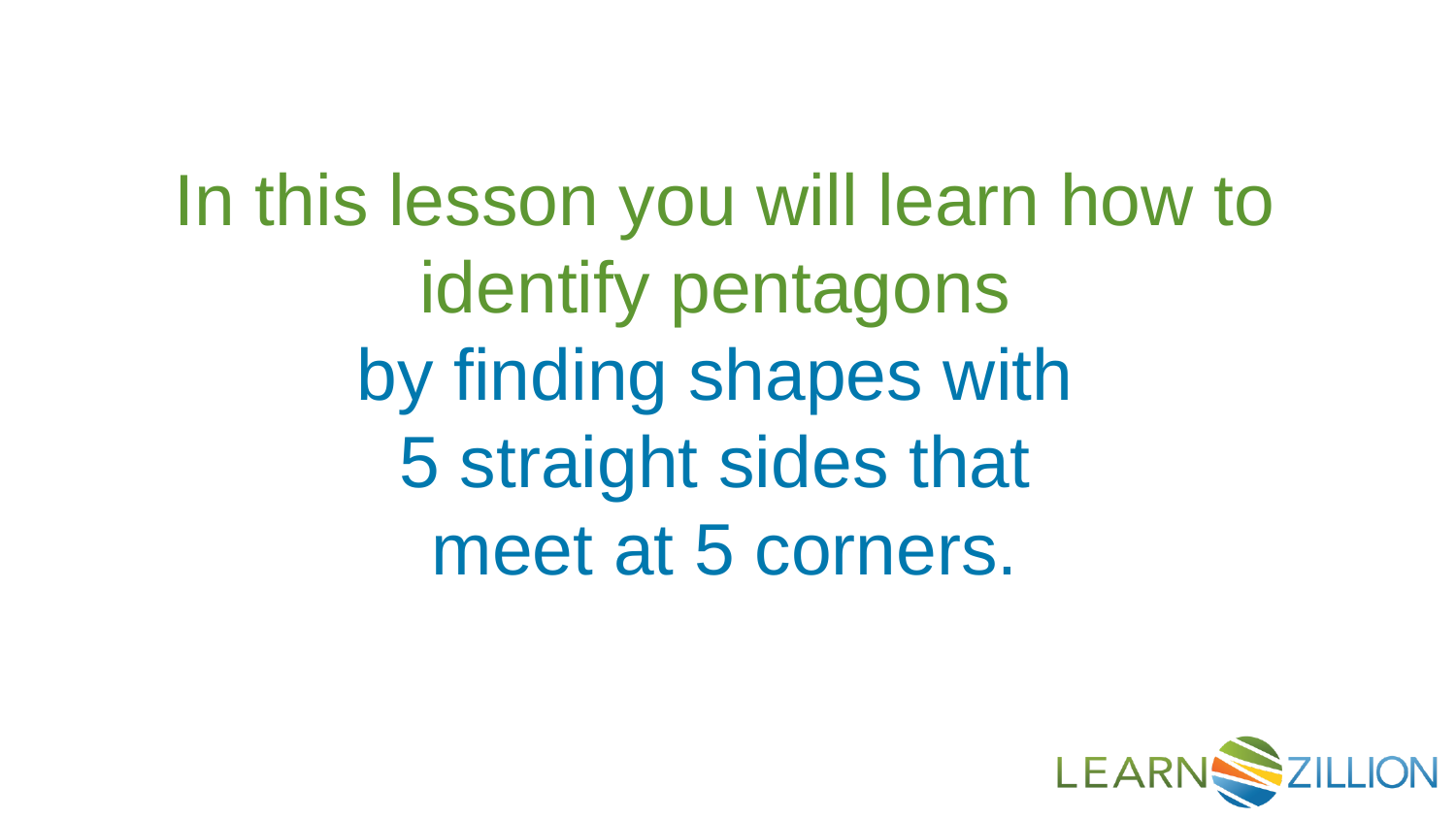

In this lesson you will learn how to identify pentagons
by finding shapes with
5 straight sides that
meet at 5 corners.